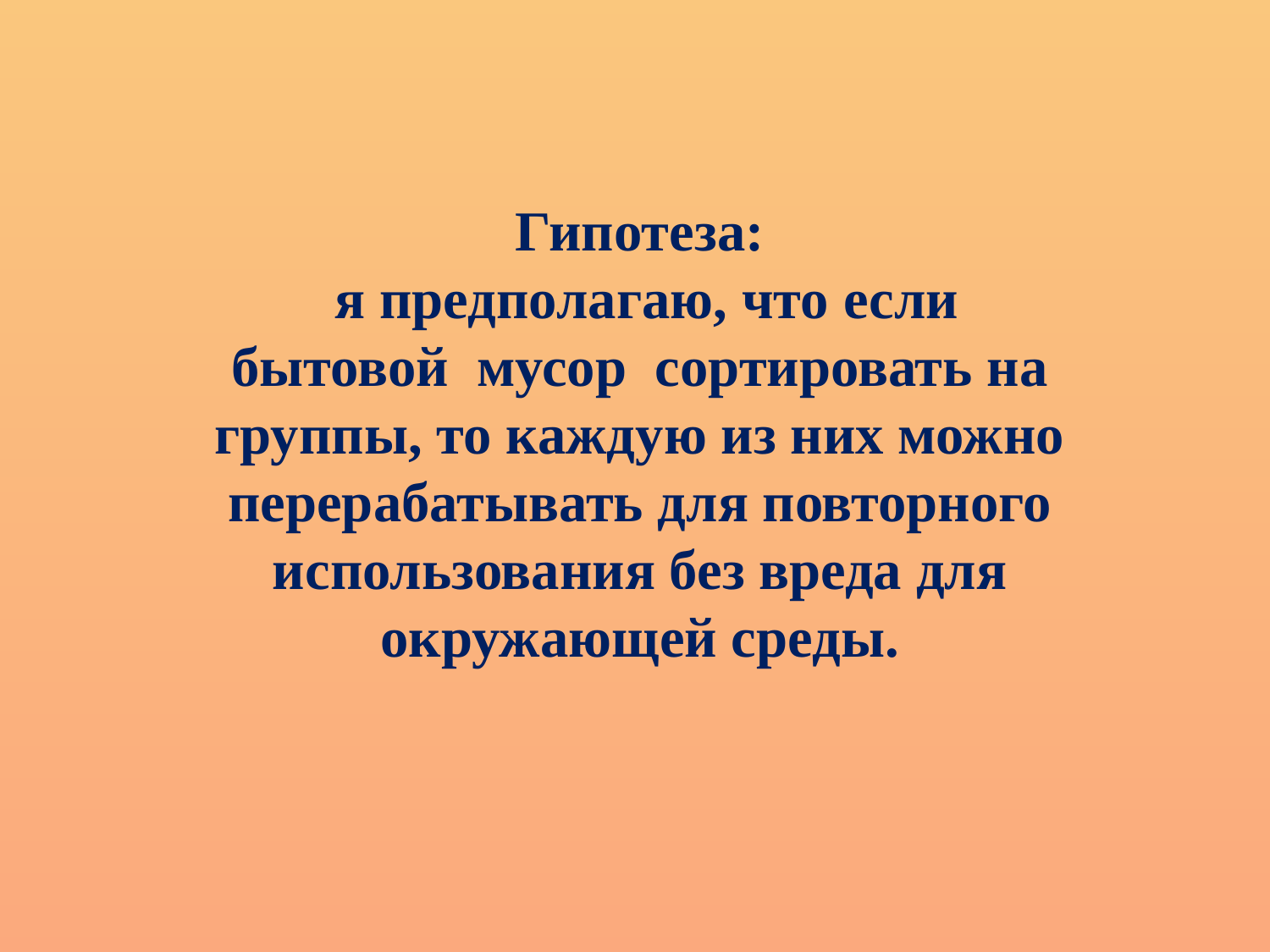

Гипотеза:
 я предполагаю, что если бытовой  мусор  сортировать на группы, то каждую из них можно перерабатывать для повторного использования без вреда для окружающей среды.